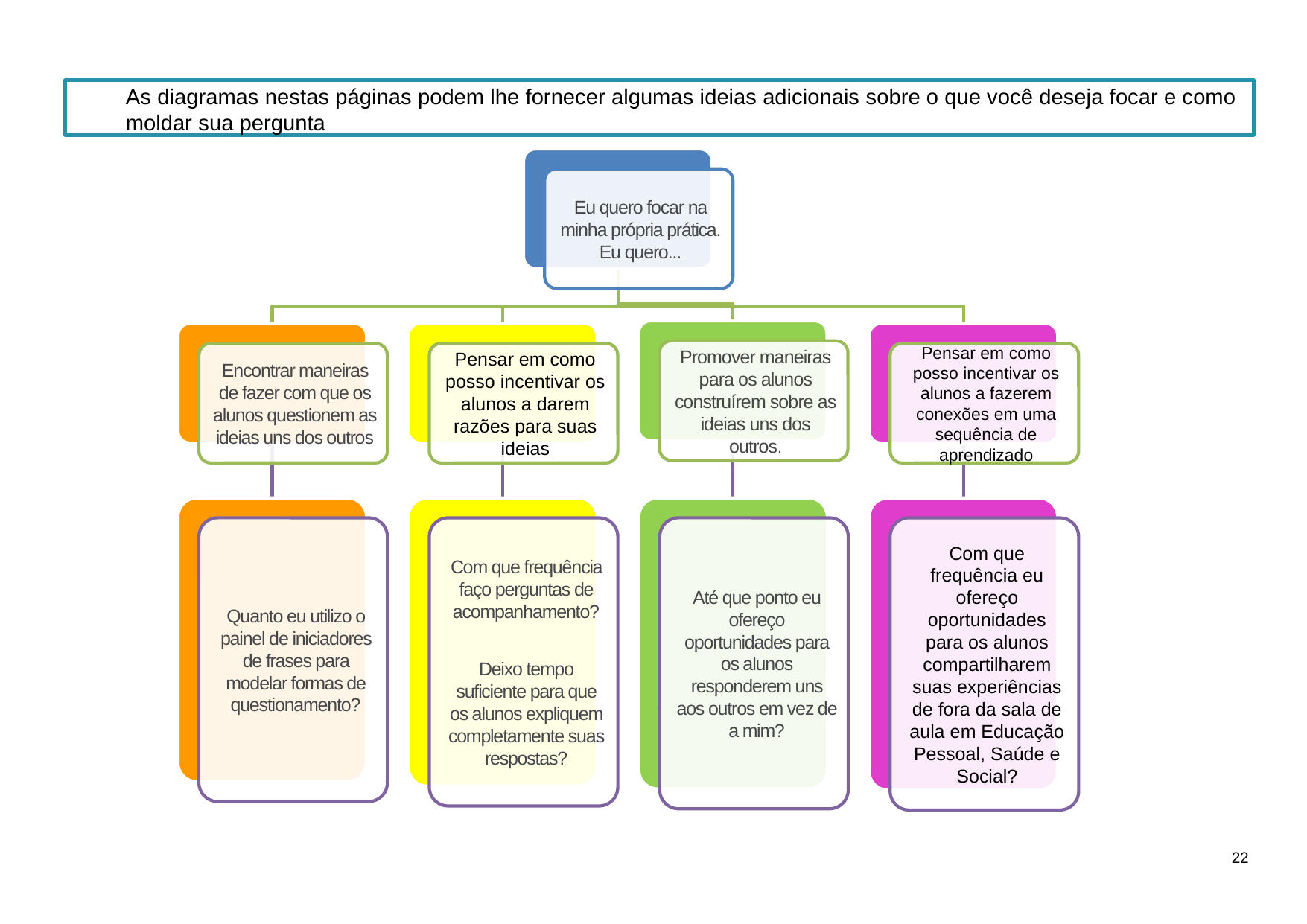

As diagramas nestas páginas podem lhe fornecer algumas ideias adicionais sobre o que você deseja focar e como moldar sua pergunta
Eu quero focar na minha própria prática. Eu quero...
Encontrar maneiras de fazer com que os alunos questionem as ideias uns dos outros
Quanto eu utilizo o painel de iniciadores de frases para modelar formas de questionamento?
Pensar em como posso incentivar os alunos a darem razões para suas ideias
Com que frequência faço perguntas de acompanhamento?

Deixo tempo suficiente para que os alunos expliquem completamente suas respostas?
Promover maneiras para os alunos construírem sobre as ideias uns dos outros.
Até que ponto eu ofereço oportunidades para os alunos responderem uns aos outros em vez de a mim?
Pensar em como posso incentivar os alunos a fazerem conexões em uma sequência de aprendizado
Com que frequência eu ofereço oportunidades para os alunos compartilharem suas experiências de fora da sala de aula em Educação Pessoal, Saúde e Social?
22